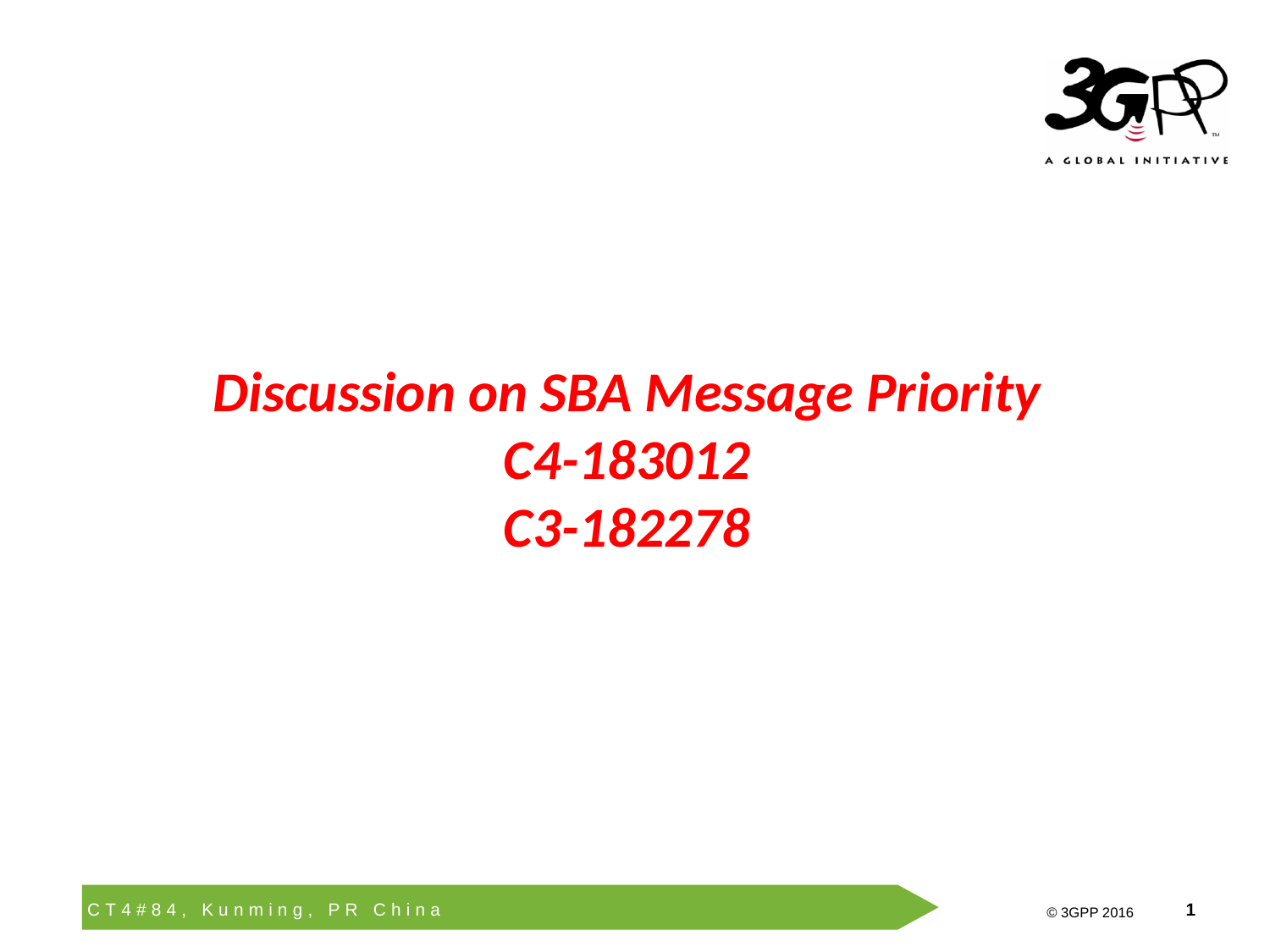

# Discussion on SBA Message Priority C4-183012 C3-182278